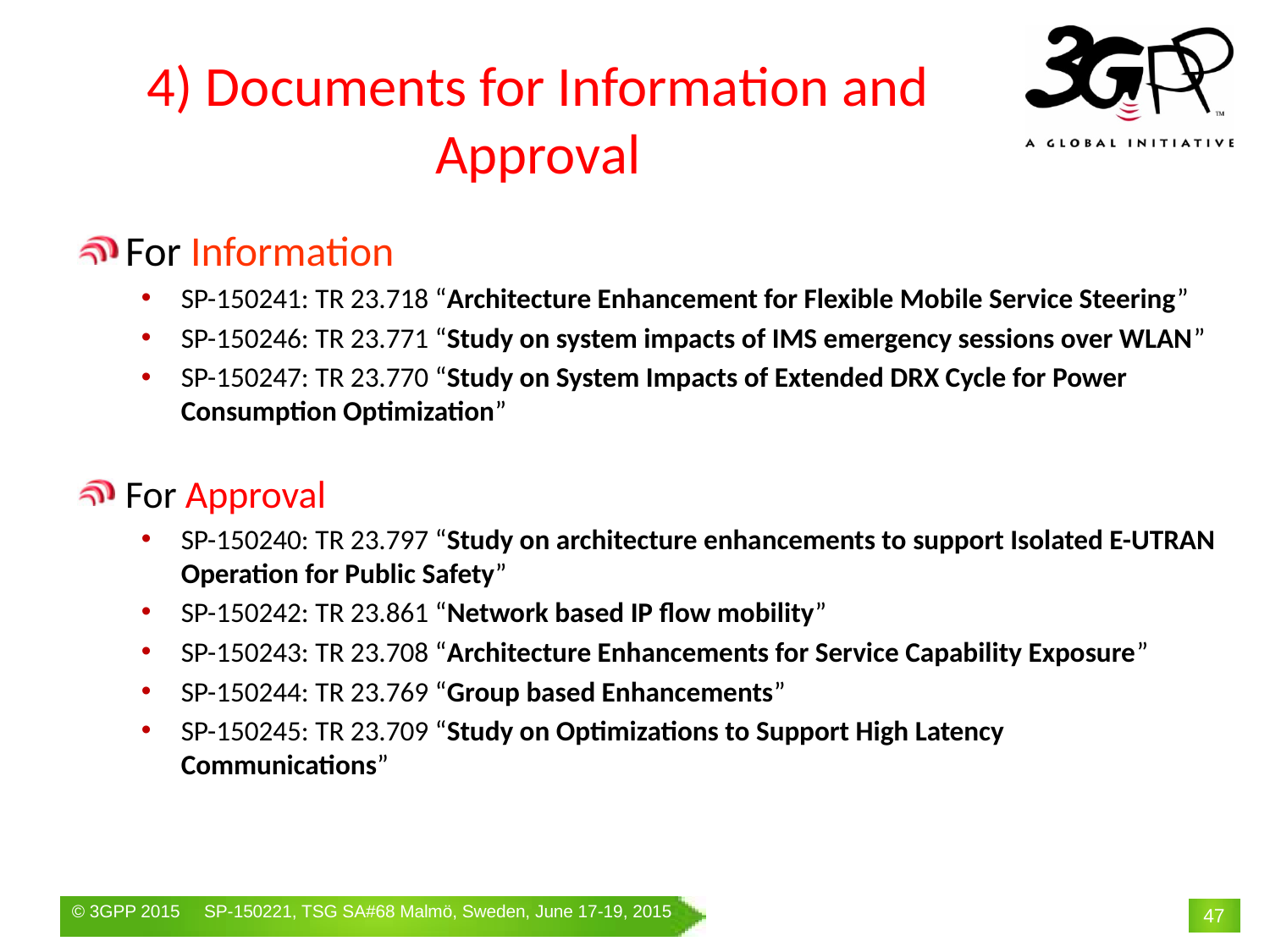

# 4) Documents for Information and Approval
For Information
SP-150241: TR 23.718 “Architecture Enhancement for Flexible Mobile Service Steering”
SP-150246: TR 23.771 “Study on system impacts of IMS emergency sessions over WLAN”
SP-150247: TR 23.770 “Study on System Impacts of Extended DRX Cycle for Power Consumption Optimization”

For Approval
SP-150240: TR 23.797 “Study on architecture enhancements to support Isolated E-UTRAN Operation for Public Safety”
SP-150242: TR 23.861 “Network based IP flow mobility”
SP-150243: TR 23.708 “Architecture Enhancements for Service Capability Exposure”
SP-150244: TR 23.769 “Group based Enhancements”
SP-150245: TR 23.709 “Study on Optimizations to Support High Latency Communications”